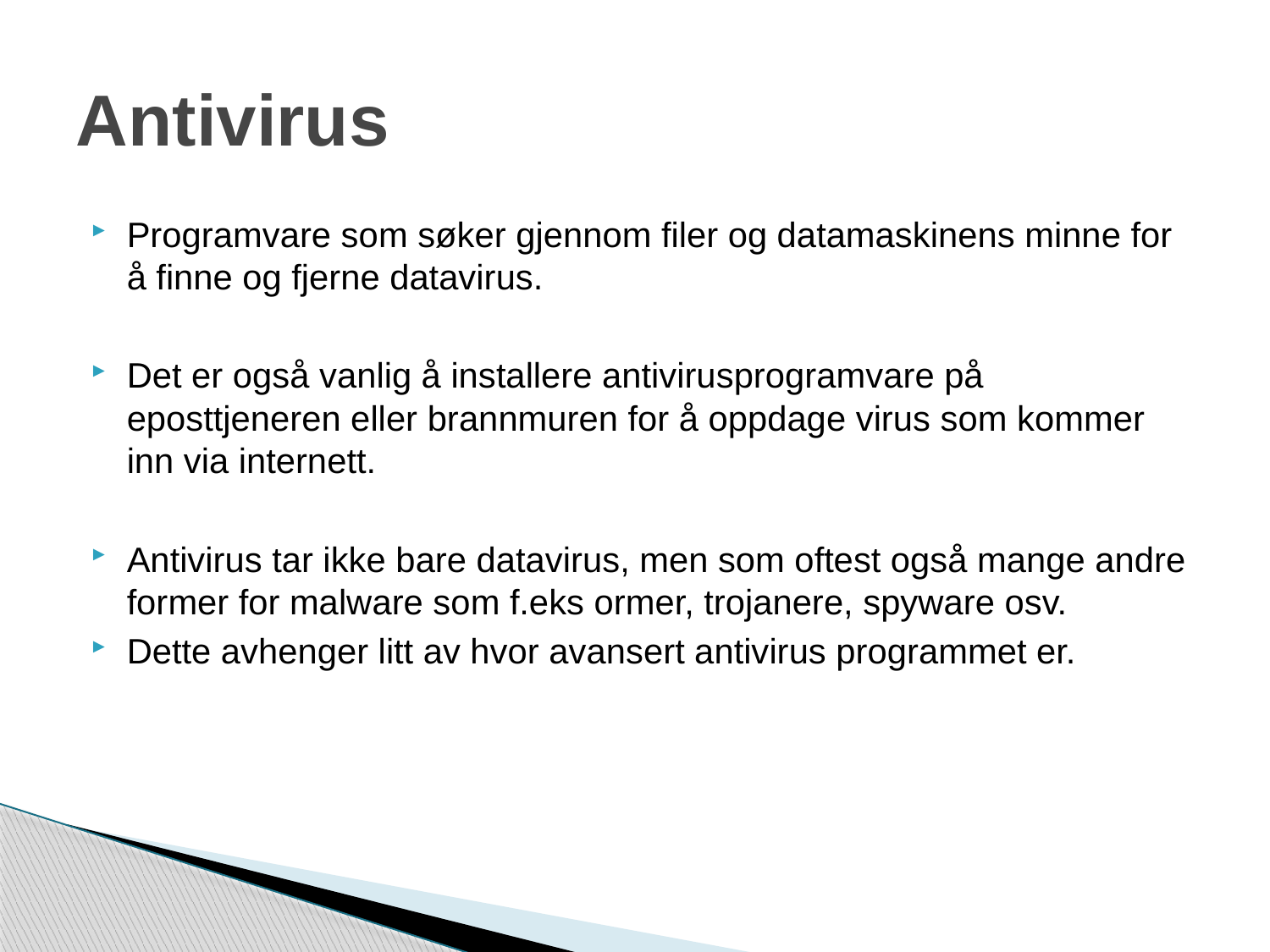

# Antivirus
Programvare som søker gjennom filer og datamaskinens minne for å finne og fjerne datavirus.

Det er også vanlig å installere antivirusprogramvare på eposttjeneren eller brannmuren for å oppdage virus som kommer inn via internett.

Antivirus tar ikke bare datavirus, men som oftest også mange andre former for malware som f.eks ormer, trojanere, spyware osv.
Dette avhenger litt av hvor avansert antivirus programmet er.